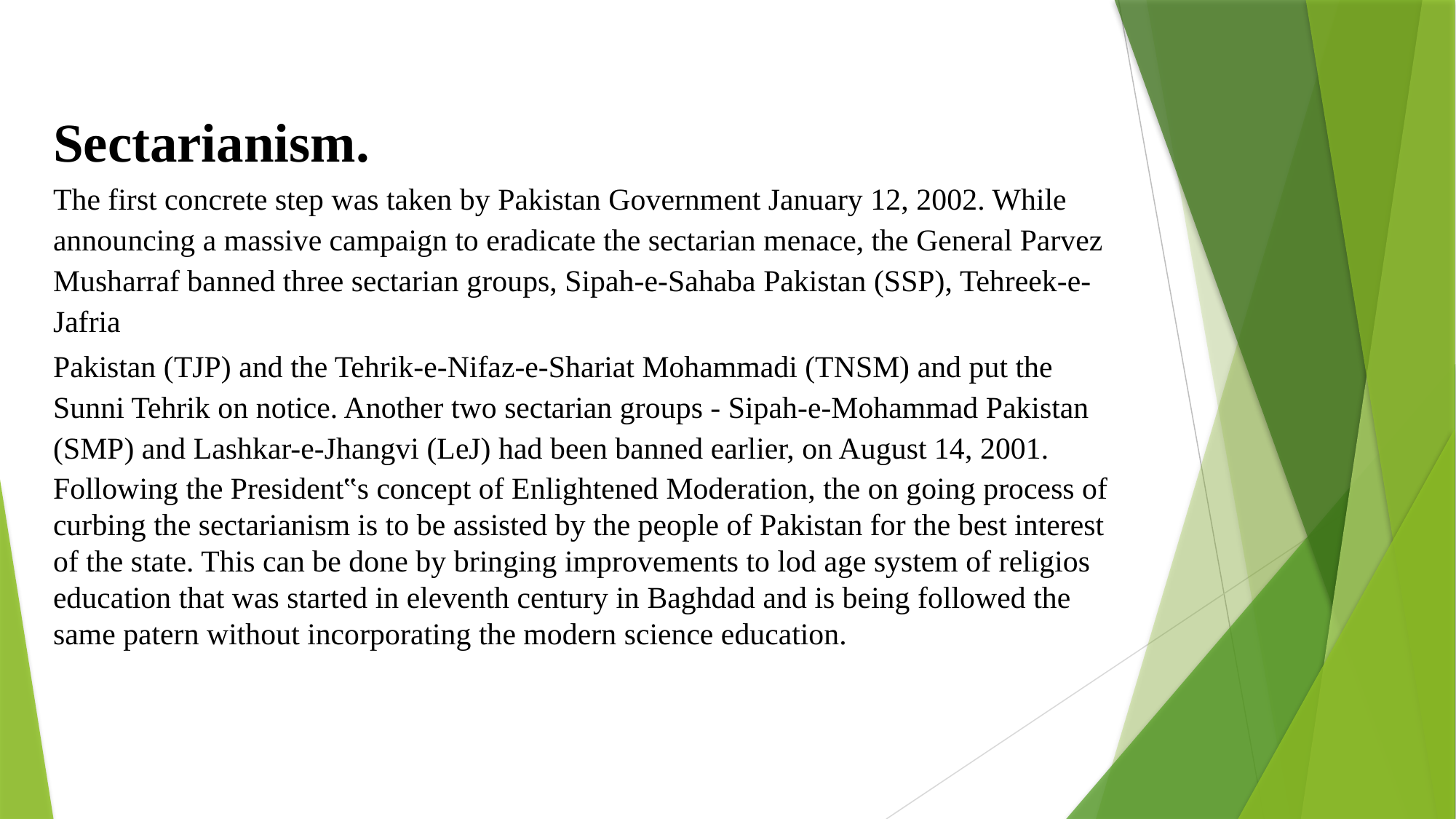

Sectarianism.
The first concrete step was taken by Pakistan Government January 12, 2002. While announcing a massive campaign to eradicate the sectarian menace, the General Parvez Musharraf banned three sectarian groups, Sipah-e-Sahaba Pakistan (SSP), Tehreek-e-Jafria
Pakistan (TJP) and the Tehrik-e-Nifaz-e-Shariat Mohammadi (TNSM) and put the Sunni Tehrik on notice. Another two sectarian groups - Sipah-e-Mohammad Pakistan (SMP) and Lashkar-e-Jhangvi (LeJ) had been banned earlier, on August 14, 2001.
Following the President‟s concept of Enlightened Moderation, the on going process of curbing the sectarianism is to be assisted by the people of Pakistan for the best interest of the state. This can be done by bringing improvements to lod age system of religios education that was started in eleventh century in Baghdad and is being followed the same patern without incorporating the modern science education.